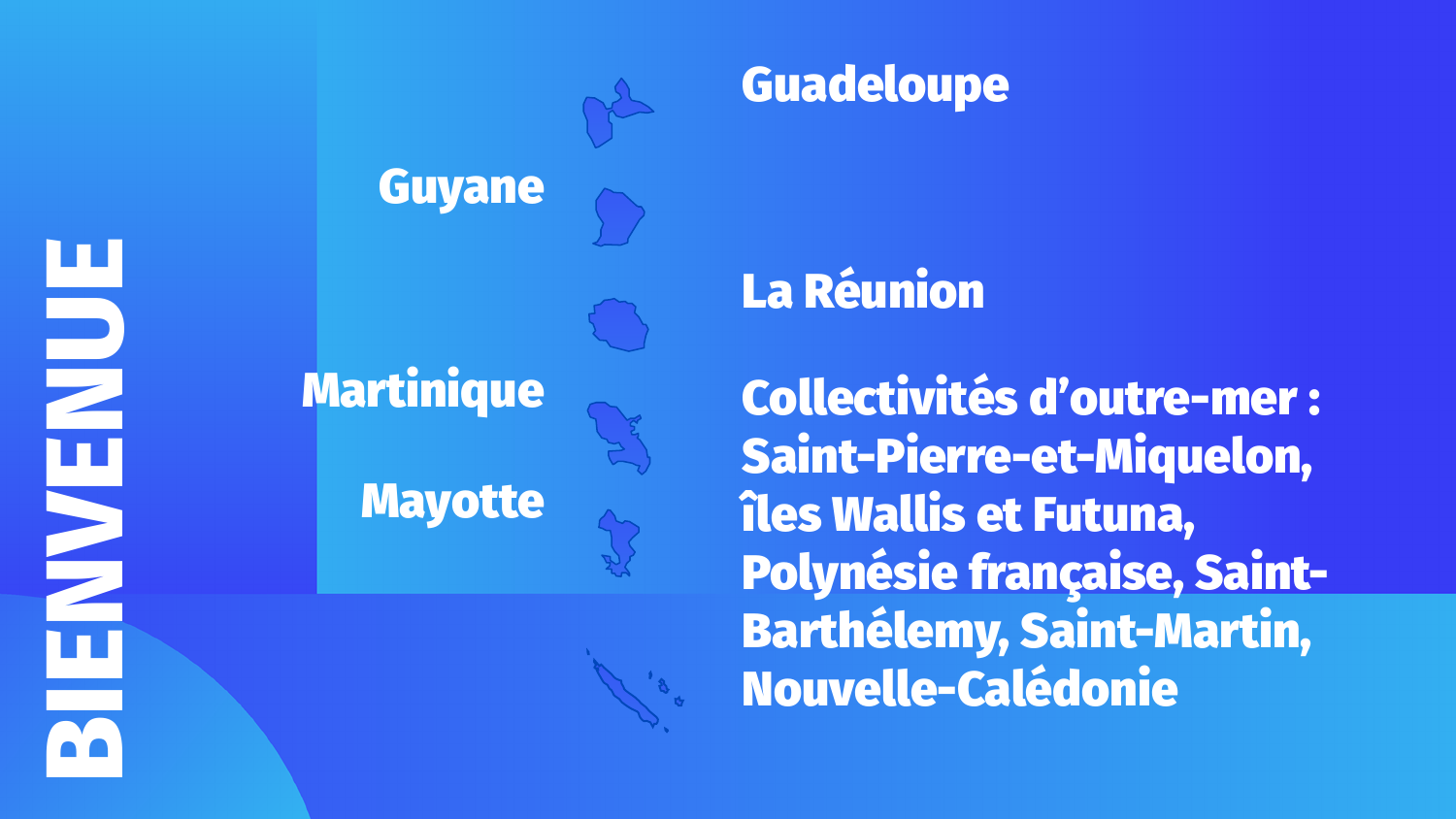

Guadeloupe

Guyane

La Réunion

Martinique
Collectivités d’outre-mer : Saint-Pierre-et-Miquelon, îles Wallis et Futuna, Polynésie française, Saint-Barthélemy, Saint-Martin, Nouvelle-Calédonie

BIENVENUE
Mayotte